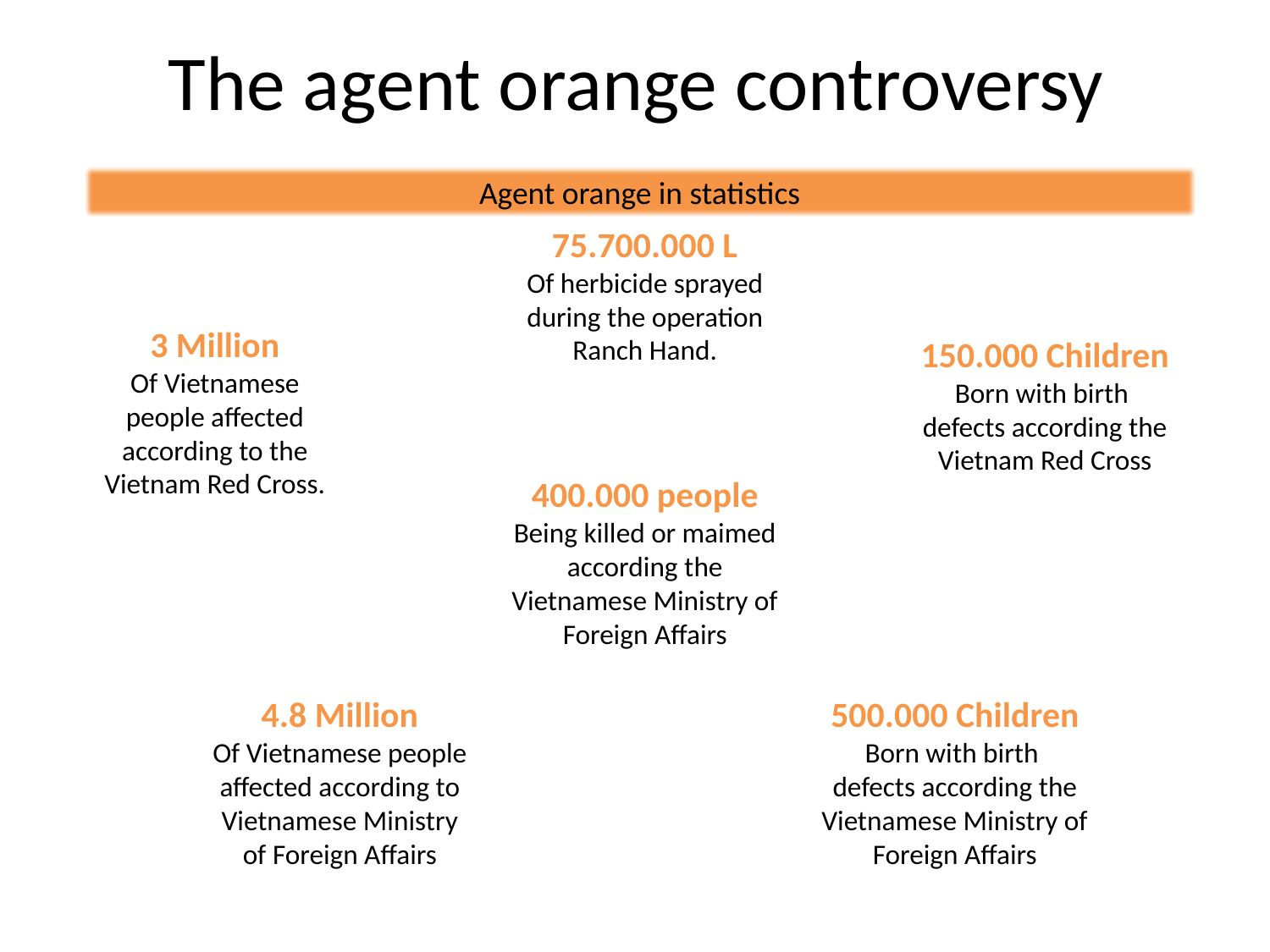

# The agent orange controversy
Agent orange in statistics
75.700.000 L
Of herbicide sprayed during the operation
Ranch Hand.
3 Million
Of Vietnamese people affected according to the Vietnam Red Cross.
150.000 Children
Born with birth
defects according the Vietnam Red Cross
400.000 people
Being killed or maimed according the Vietnamese Ministry of Foreign Affairs
4.8 Million
Of Vietnamese people affected according to Vietnamese Ministry of Foreign Affairs
500.000 Children
Born with birth
defects according the Vietnamese Ministry of Foreign Affairs